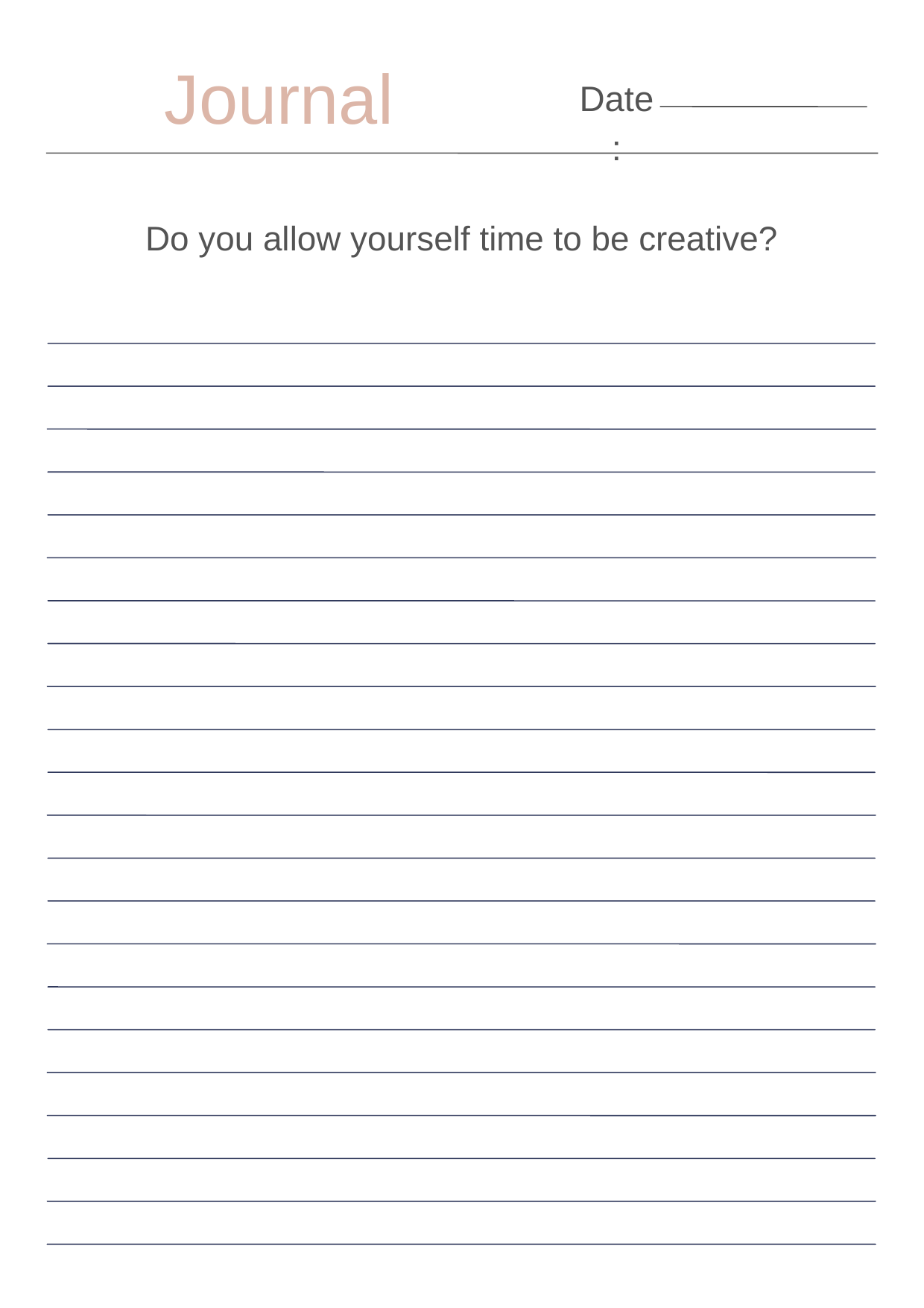

Journal
Date:

Do you allow yourself time to be creative?